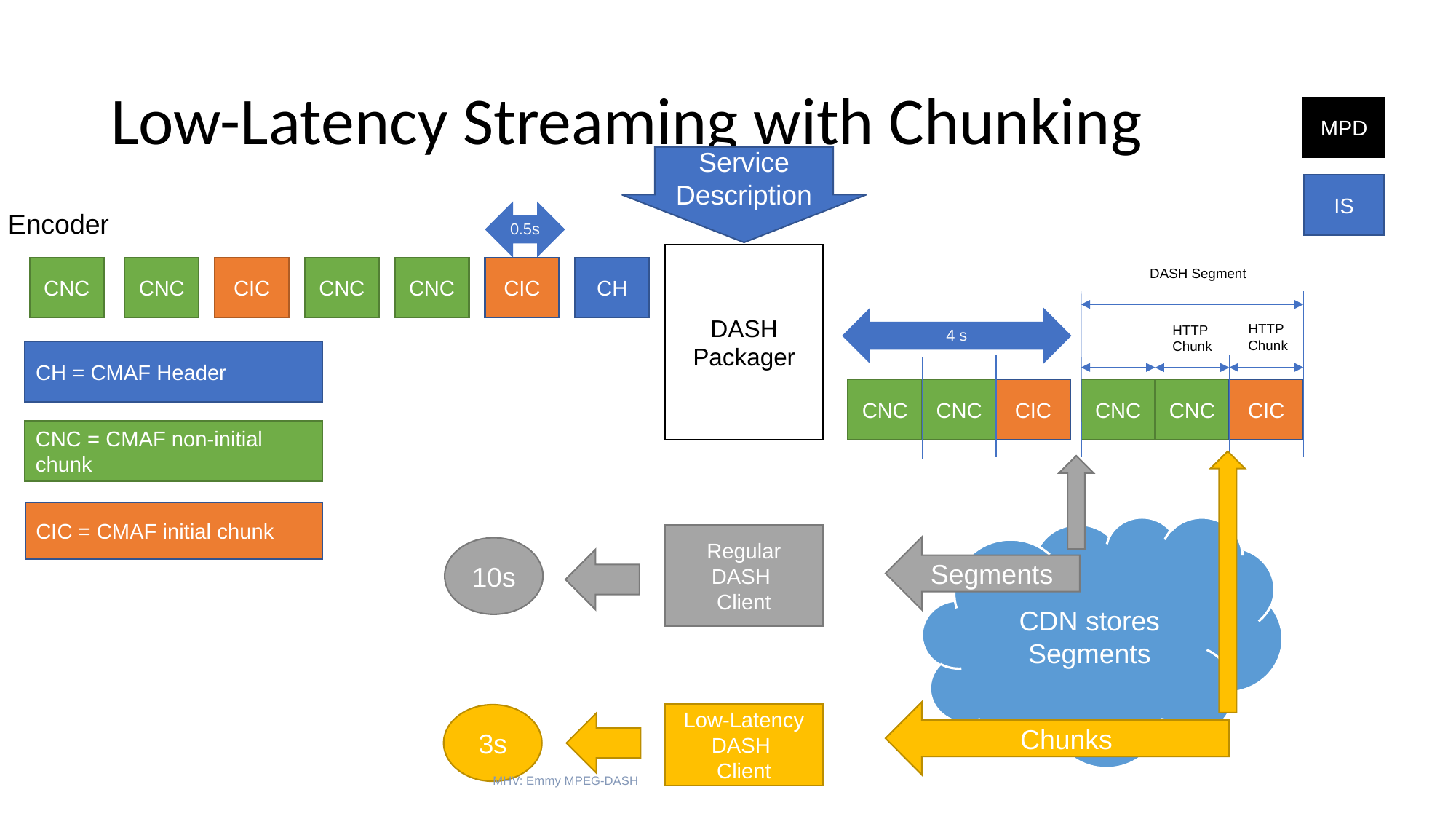

# Low-Latency Streaming with Chunking
MPD
Service
Description
IS
Encoder
0.5s
DASH Packager
CNC
CNC
CIC
CNC
CNC
CIC
CH
DASH Segment
4 s
HTTP
Chunk
HTTP
Chunk
CH = CMAF Header
CNC
CNC
CIC
CNC
CNC
CIC

CNC = CMAF non-initial chunk

CIC = CMAF initial chunk
CDN stores Segments
Regular
DASH
Client
Segments
10s

Chunks
Low-Latency
DASH
Client
3s

MHV: Emmy MPEG-DASH